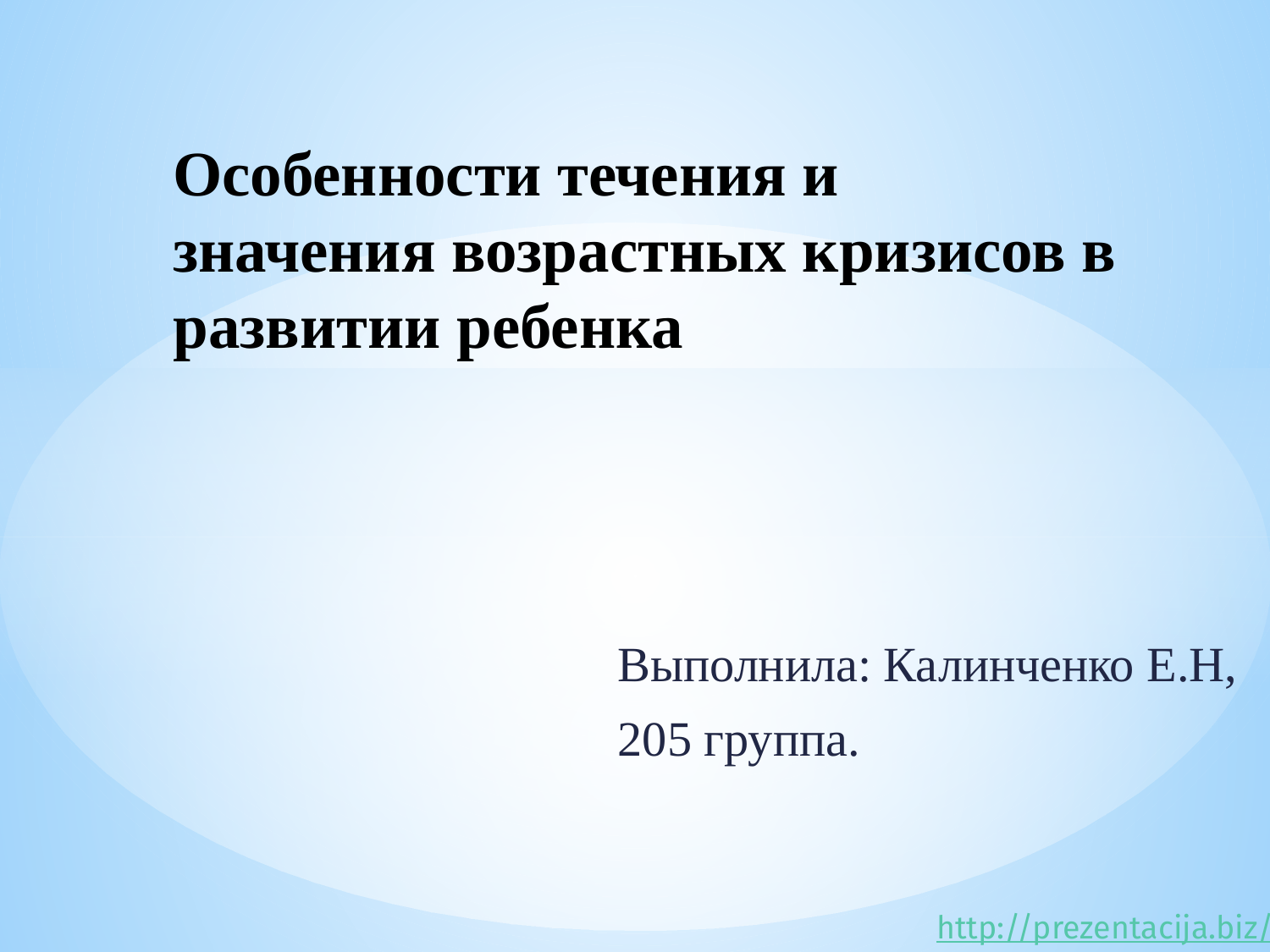

# Особенности течения и значения возрастных кризисов в развитии ребенка
Выполнила: Калинченко Е.Н,
205 группа.
http://prezentacija.biz/